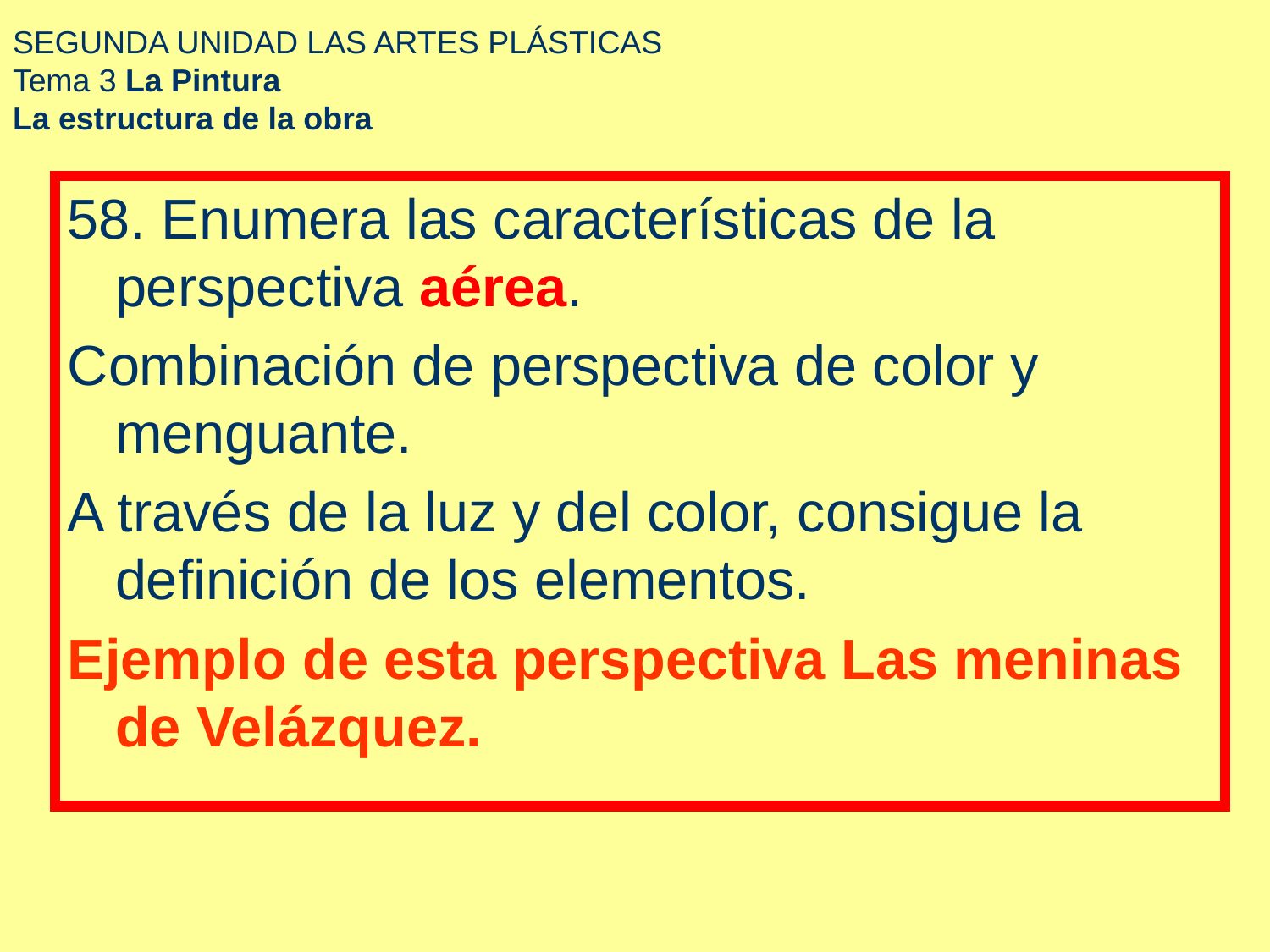

# SEGUNDA UNIDAD LAS ARTES PLÁSTICAS Tema 3 La Pintura La estructura de la obra
58. Enumera las características de la perspectiva aérea.
Combinación de perspectiva de color y menguante.
A través de la luz y del color, consigue la definición de los elementos.
Ejemplo de esta perspectiva Las meninas de Velázquez.